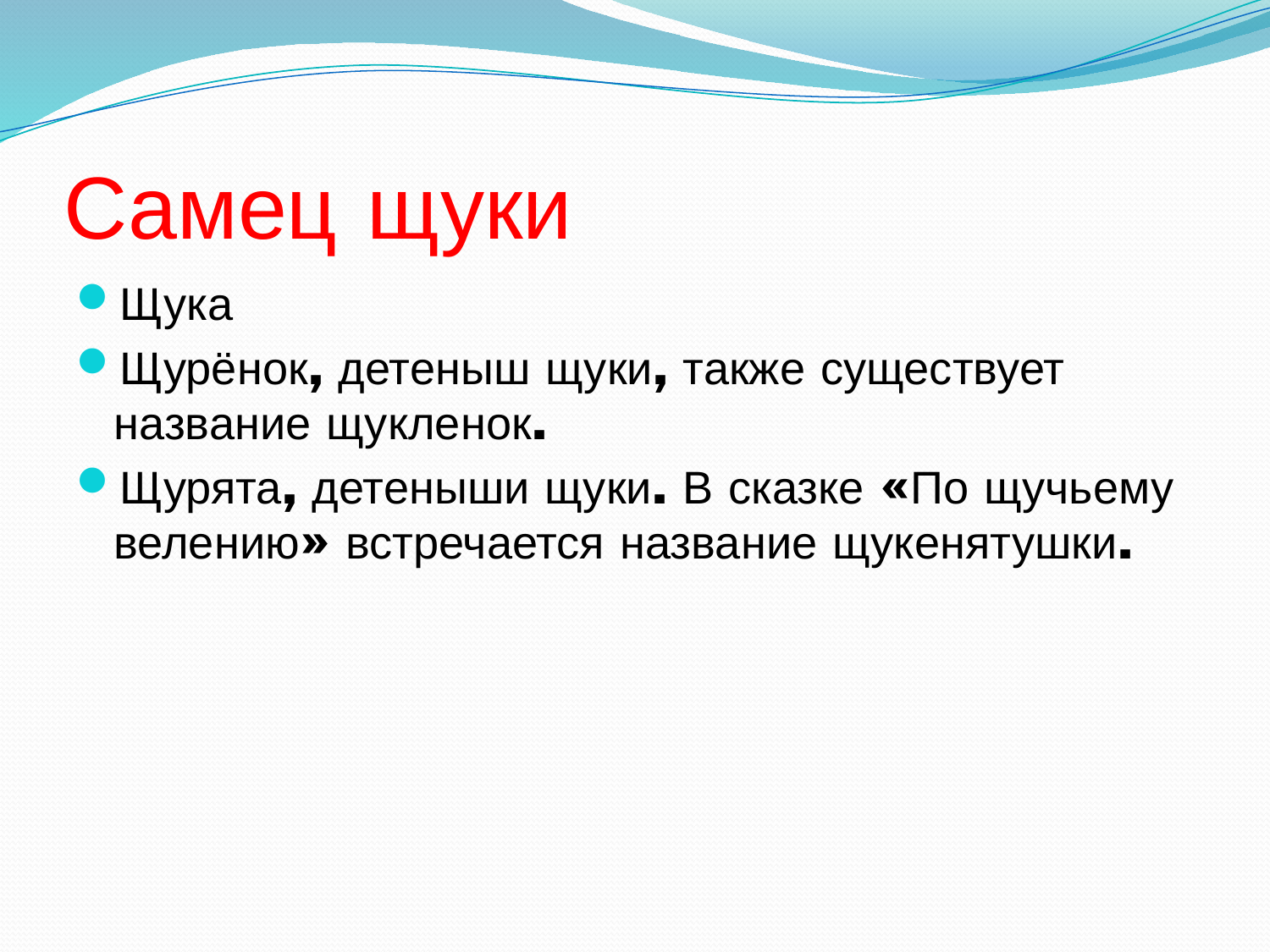

# Самец щуки
Щука
Щурёнок, детеныш щуки, также существует название щукленок.
Щурята, детеныши щуки. В сказке «По щучьему велению» встречается название щукенятушки.